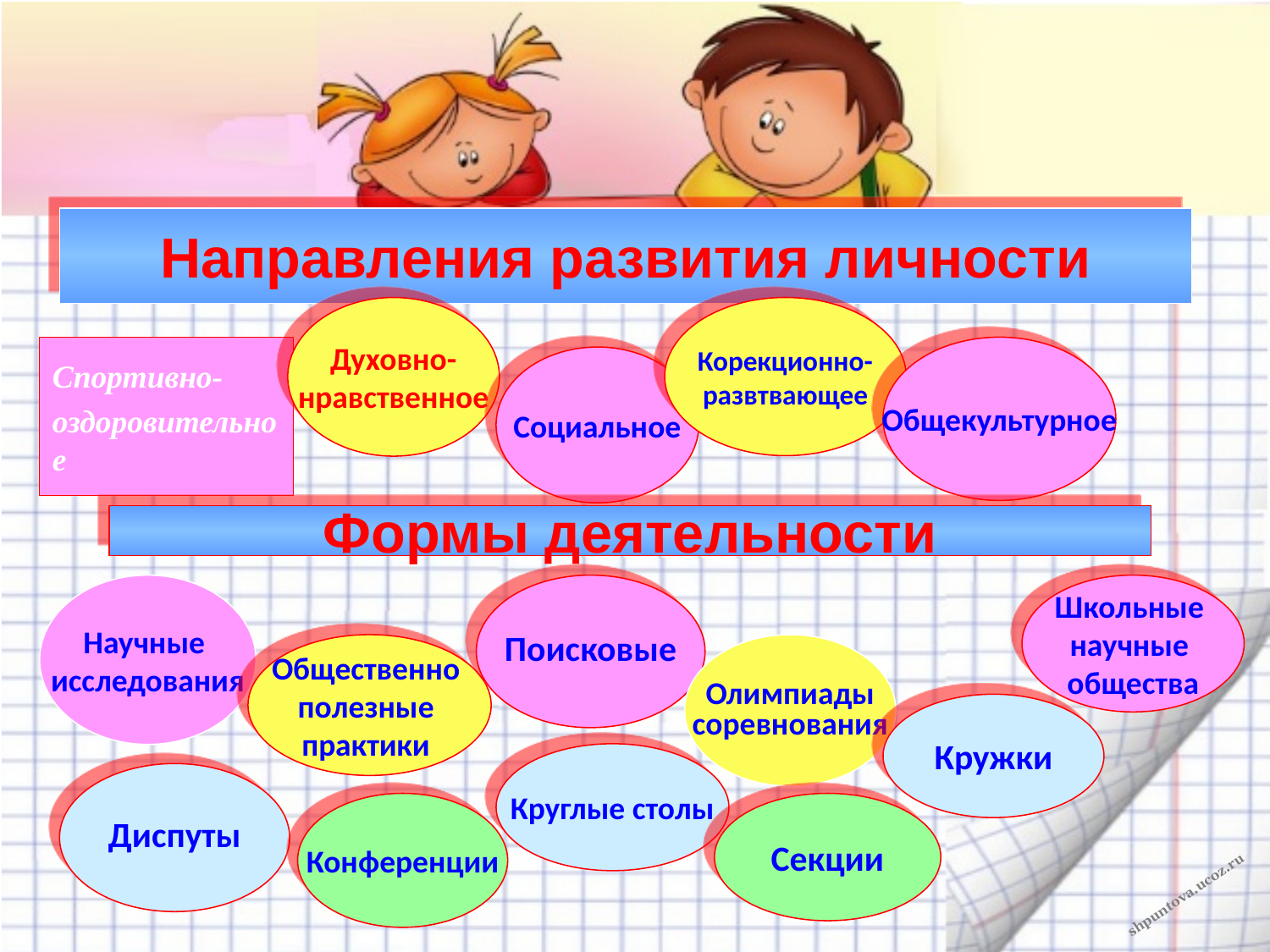

Направления развития личности
Духовно-
нравственное
Корекционно-
развтвающее
Спортивно-
оздоровительное
Общекультурное
Социальное
Формы деятельности
Научные
исследования
Поисковые
Школьные
научные
общества
Общественно
полезные
практики
Олимпиады
соревнования
Кружки
Круглые столы
Диспуты
Конференции
Секции